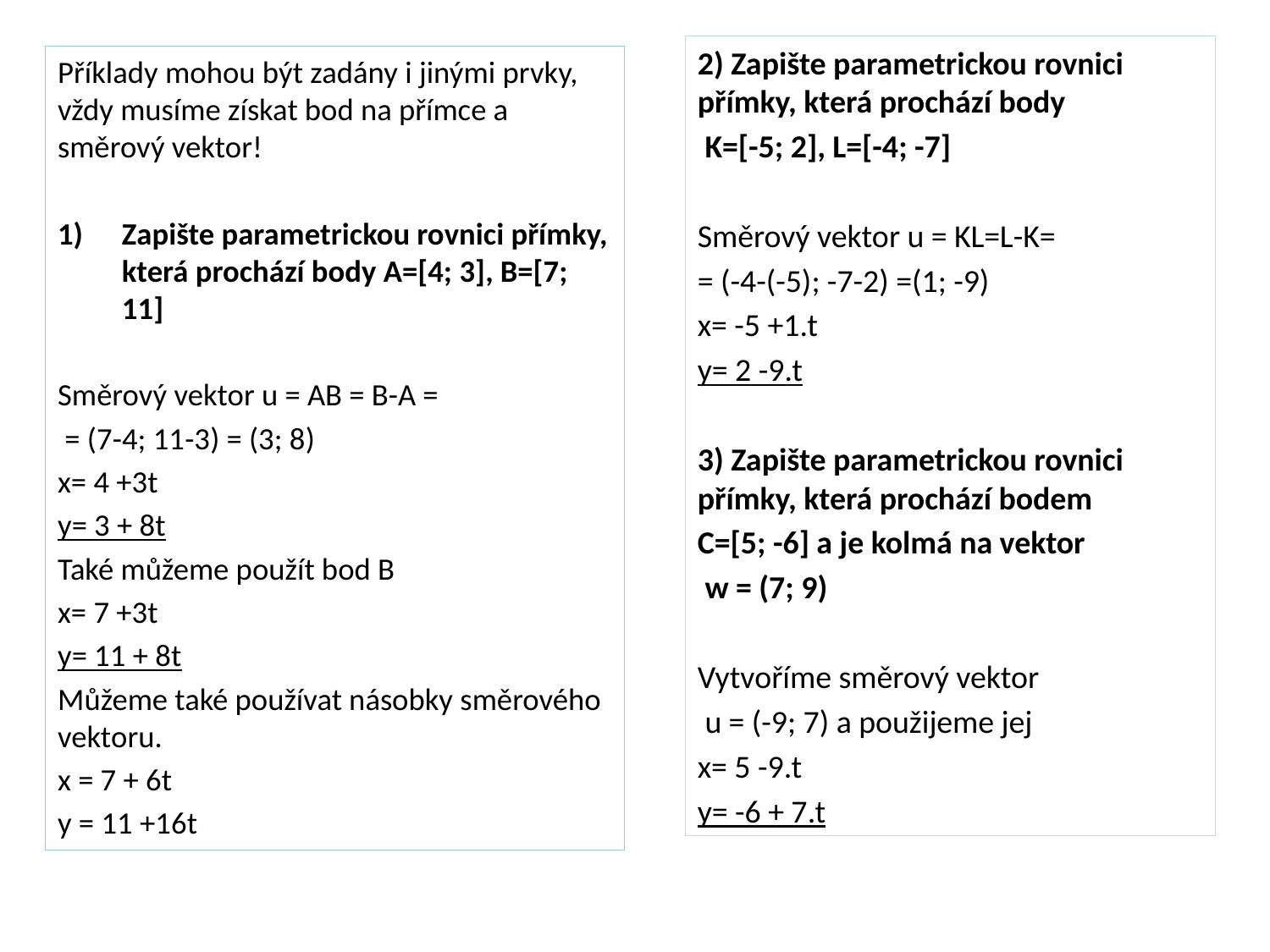

2) Zapište parametrickou rovnici přímky, která prochází body
 K=[-5; 2], L=[-4; -7]

Směrový vektor u = KL=L-K=
= (-4-(-5); -7-2) =(1; -9)
x= -5 +1.t
y= 2 -9.t

3) Zapište parametrickou rovnici přímky, která prochází bodem
C=[5; -6] a je kolmá na vektor
 w = (7; 9)

Vytvoříme směrový vektor
 u = (-9; 7) a použijeme jej
x= 5 -9.t
y= -6 + 7.t

Příklady mohou být zadány i jinými prvky, vždy musíme získat bod na přímce a směrový vektor!

Zapište parametrickou rovnici přímky, která prochází body A=[4; 3], B=[7; 11]

Směrový vektor u = AB = B-A =
 = (7-4; 11-3) = (3; 8)
x= 4 +3t
y= 3 + 8t
Také můžeme použít bod B
x= 7 +3t
y= 11 + 8t
Můžeme také používat násobky směrového vektoru.
x = 7 + 6t
y = 11 +16t